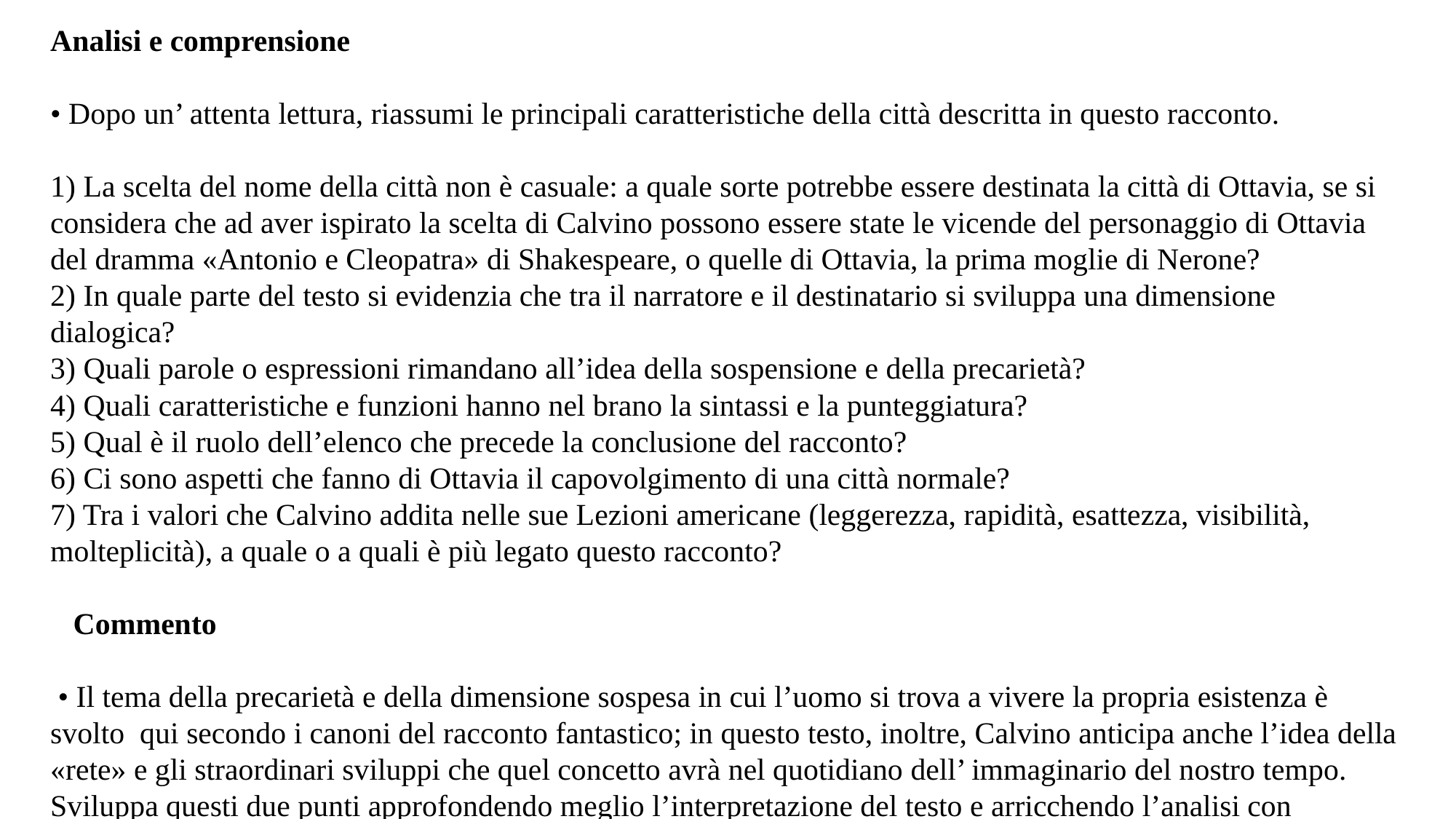

Analisi e comprensione

• Dopo un’ attenta lettura, riassumi le principali caratteristiche della città descritta in questo racconto.

1) La scelta del nome della città non è casuale: a quale sorte potrebbe essere destinata la città di Ottavia, se si considera che ad aver ispirato la scelta di Calvino possono essere state le vicende del personaggio di Ottavia del dramma «Antonio e Cleopatra» di Shakespeare, o quelle di Ottavia, la prima moglie di Nerone?
2) In quale parte del testo si evidenzia che tra il narratore e il destinatario si sviluppa una dimensione dialogica?
3) Quali parole o espressioni rimandano all’idea della sospensione e della precarietà?
4) Quali caratteristiche e funzioni hanno nel brano la sintassi e la punteggiatura?
5) Qual è il ruolo dell’elenco che precede la conclusione del racconto?
6) Ci sono aspetti che fanno di Ottavia il capovolgimento di una città normale?
7) Tra i valori che Calvino addita nelle sue Lezioni americane (leggerezza, rapidità, esattezza, visibilità, molteplicità), a quale o a quali è più legato questo racconto?

   Commento

 • Il tema della precarietà e della dimensione sospesa in cui l’uomo si trova a vivere la propria esistenza è svolto  qui secondo i canoni del racconto fantastico; in questo testo, inoltre, Calvino anticipa anche l’idea della «rete» e gli straordinari sviluppi che quel concetto avrà nel quotidiano dell’ immaginario del nostro tempo.  Sviluppa questi due punti approfondendo meglio l’interpretazione del testo e arricchendo l’analisi con eventuali riferimenti letterari.